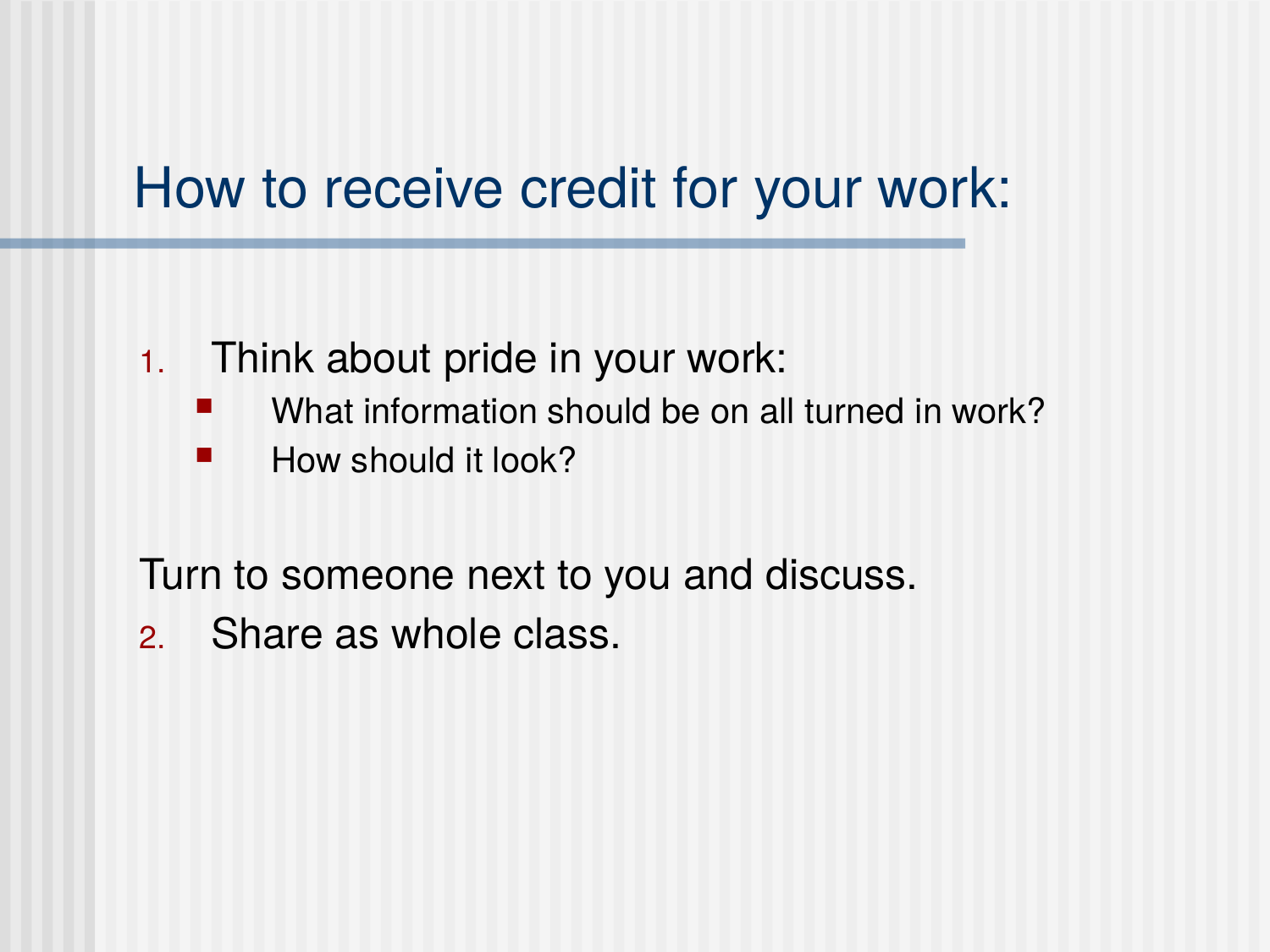

# How to receive credit for your work:

Think about pride in your work:
What information should be on all turned in work?
How should it look?

Turn to someone next to you and discuss.
Share as whole class.